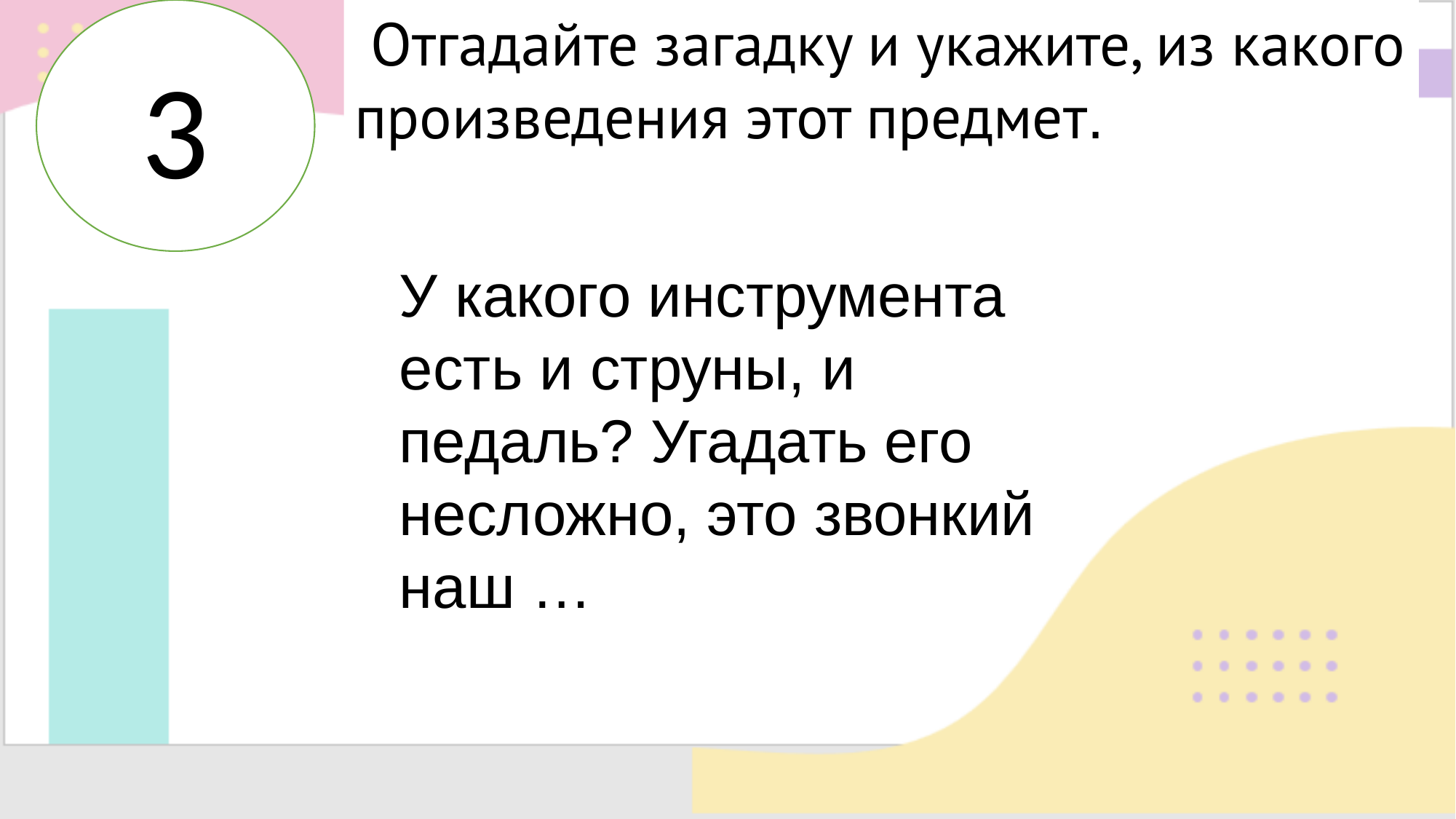

3
# Отгадайте загадку и укажите, из какого произведения этот предмет.
У какого инструмента есть и струны, и педаль? Угадать его несложно, это звонкий наш …